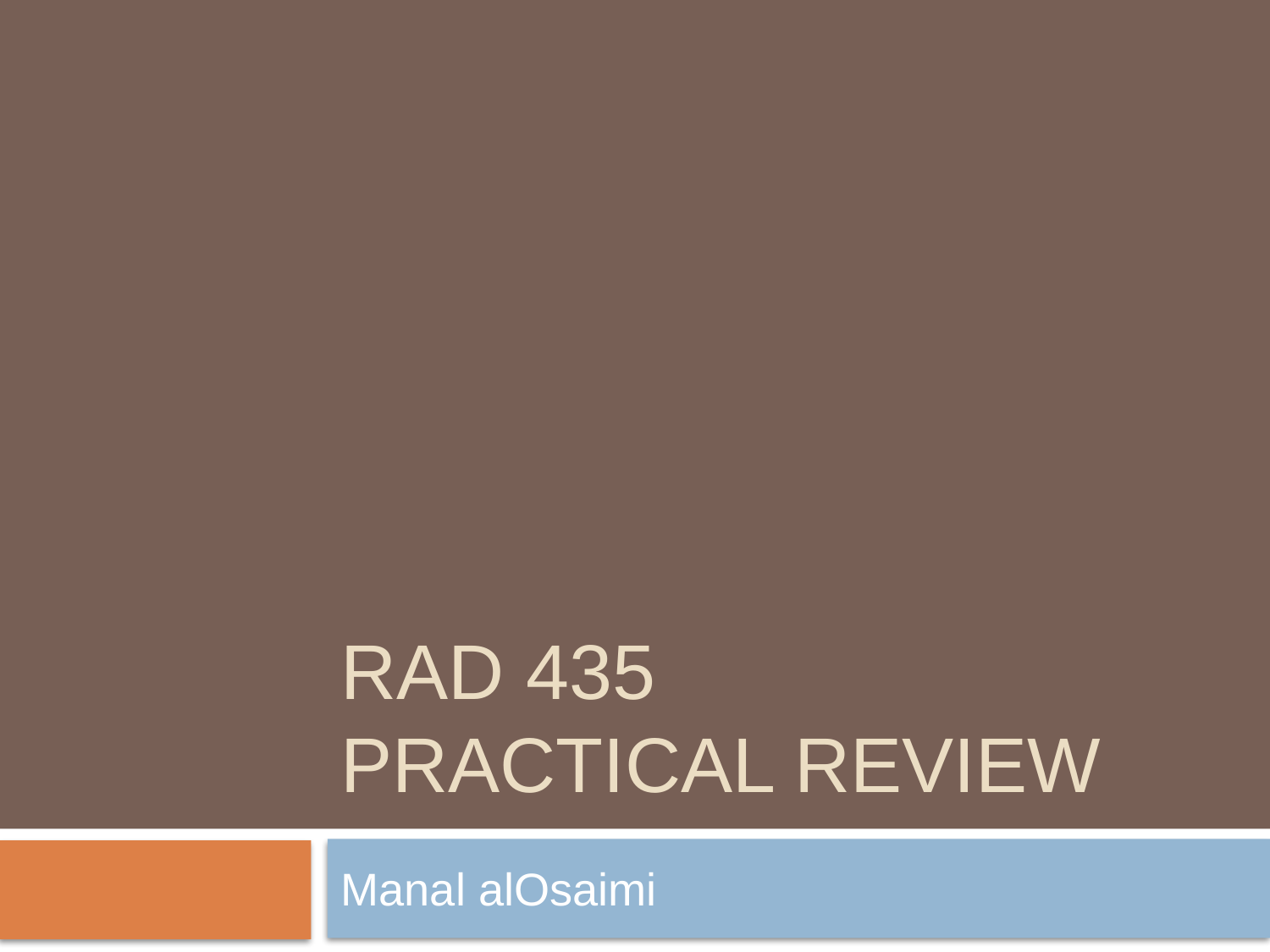

# Rad 435 practical Review
Manal alOsaimi